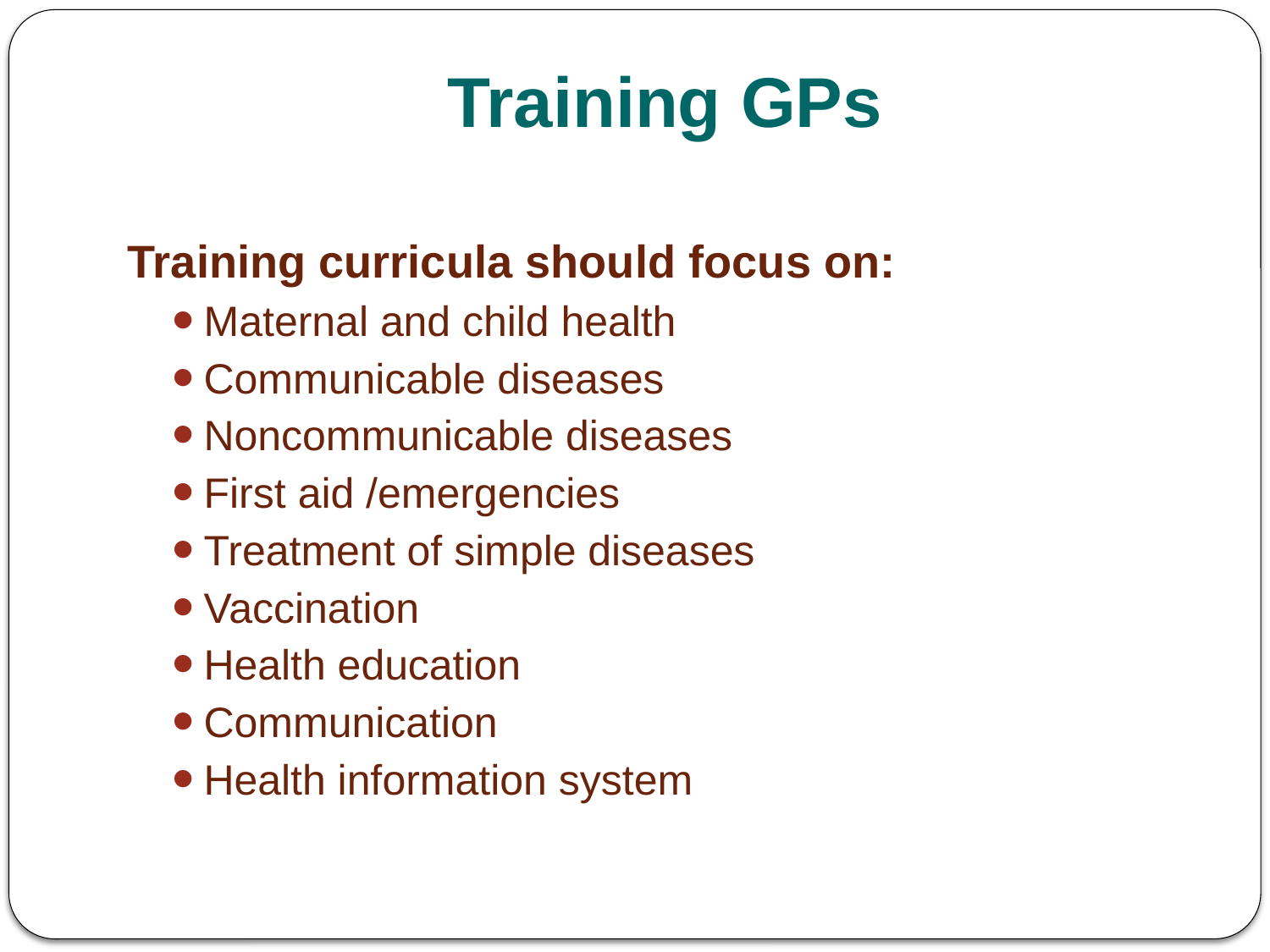

# Training GPs
Training curricula should focus on:
Maternal and child health
Communicable diseases
Noncommunicable diseases
First aid /emergencies
Treatment of simple diseases
Vaccination
Health education
Communication
Health information system